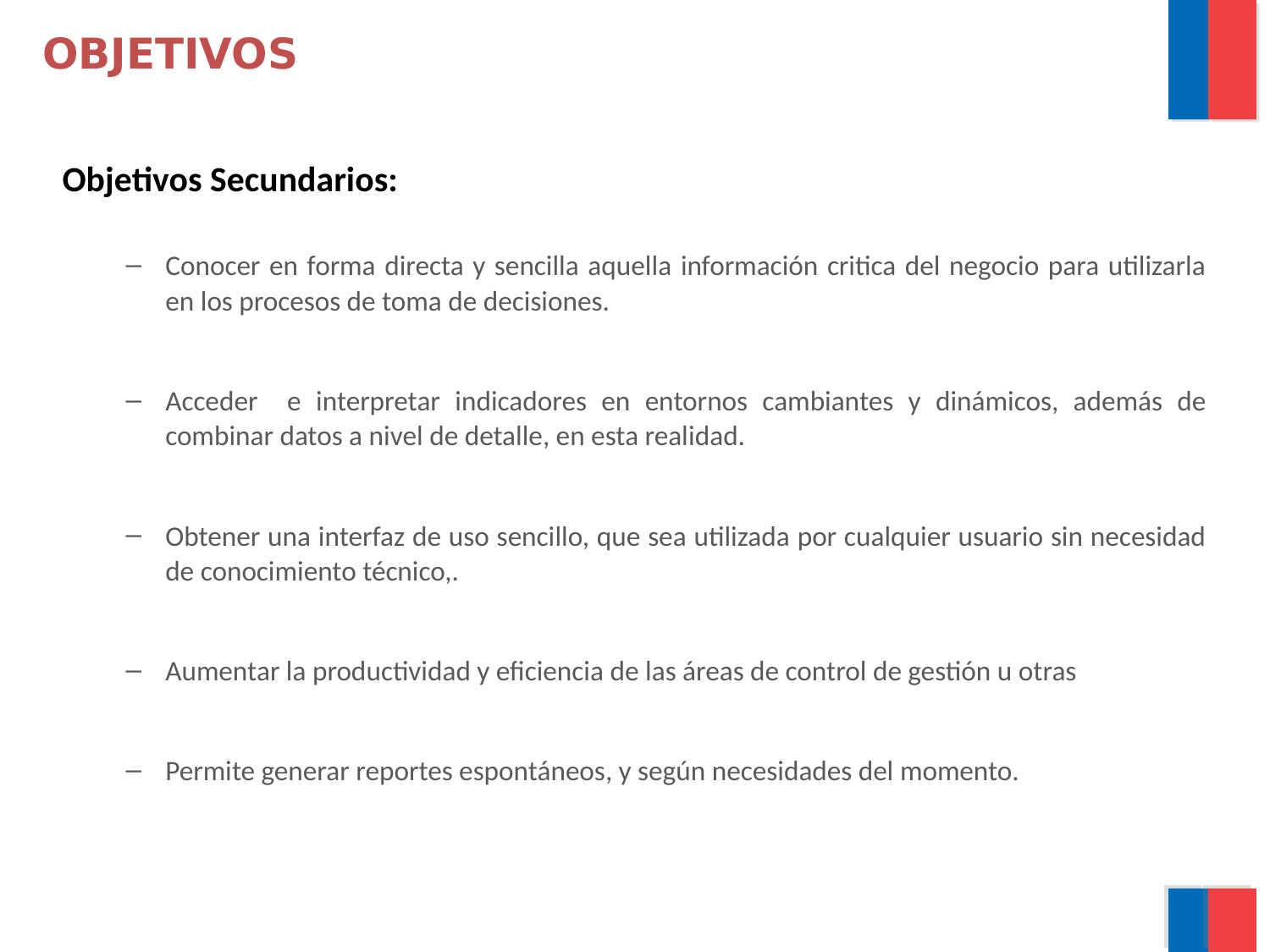

OBJETIVOS
Objetivos Secundarios:

Conocer en forma directa y sencilla aquella información critica del negocio para utilizarla en los procesos de toma de decisiones.

Acceder  e interpretar indicadores en entornos cambiantes y dinámicos, además de combinar datos a nivel de detalle, en esta realidad.

Obtener una interfaz de uso sencillo, que sea utilizada por cualquier usuario sin necesidad de conocimiento técnico,.

Aumentar la productividad y eficiencia de las áreas de control de gestión u otras

Permite generar reportes espontáneos, y según necesidades del momento.